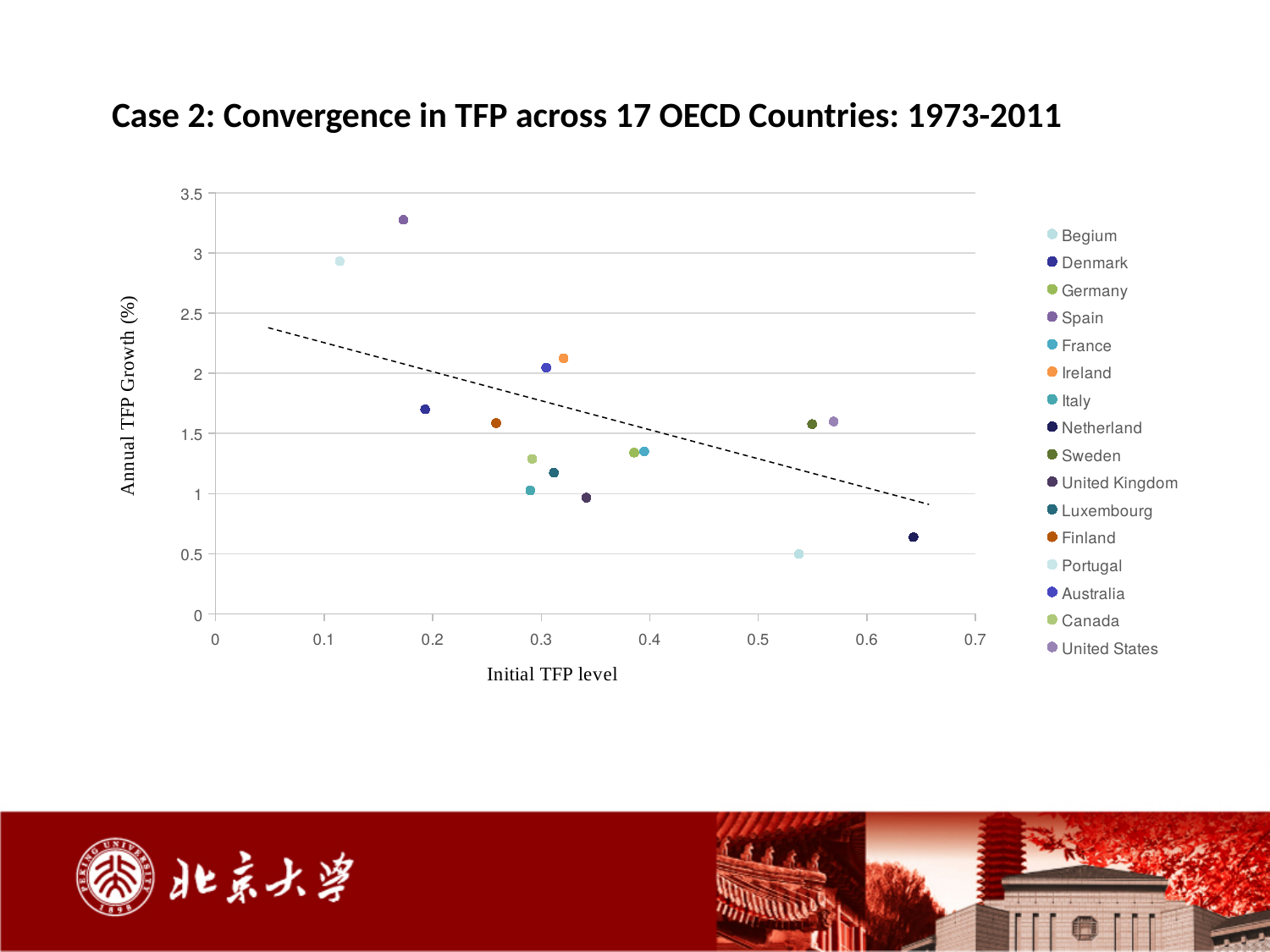

Case 2: Convergence in TFP across 17 OECD Countries: 1973-2011

### Chart

| Category | Begium | Denmark | Germany | Spain | France | Ireland | Italy | Netherland | Sweden | United Kingdom | Luxembourg | Finland | Portugal | Australia | Canada | United States |
|---|---|---|---|---|---|---|---|---|---|---|---|---|---|---|---|---|